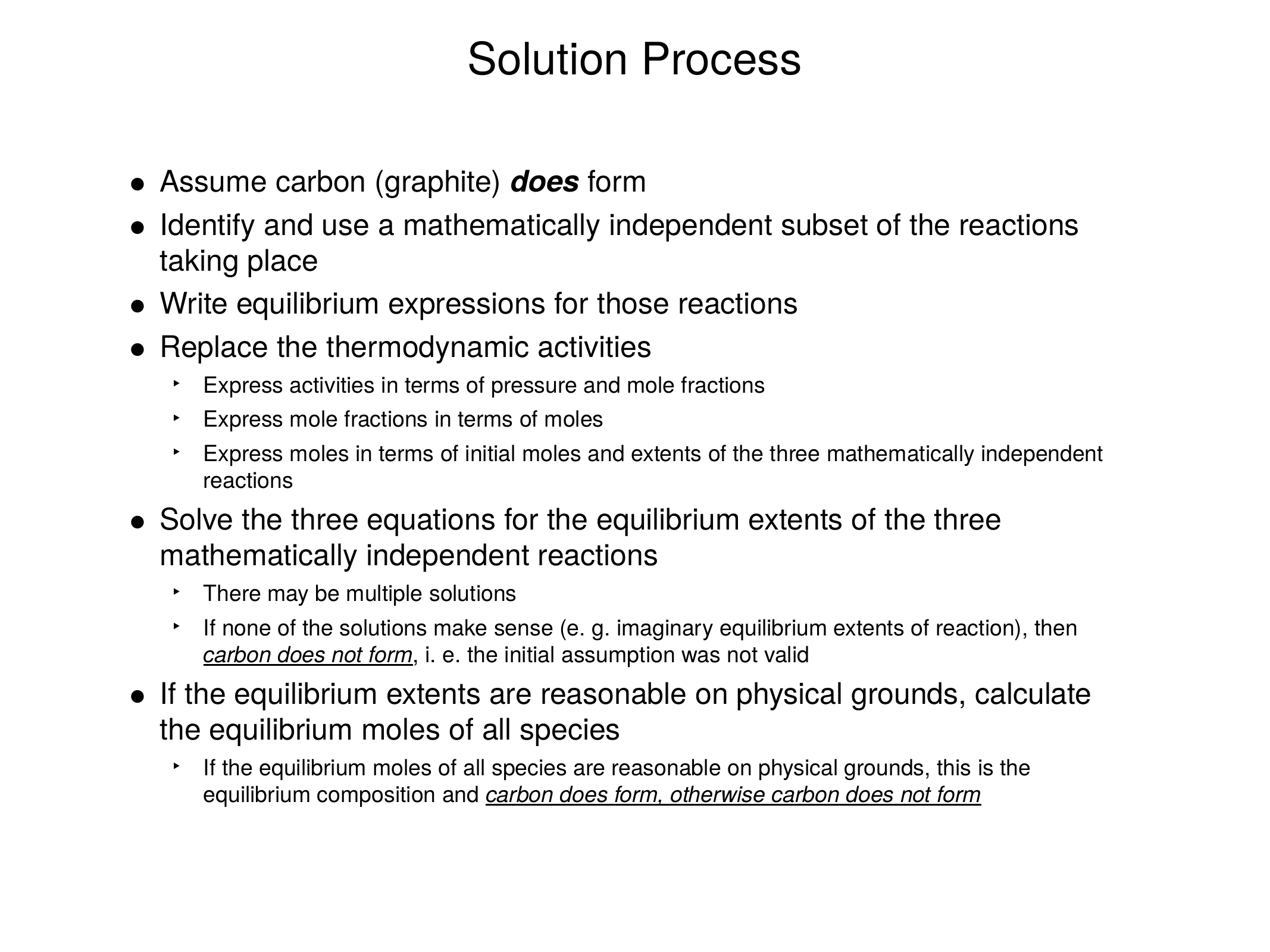

# Solution Process
Assume carbon (graphite) does form
Identify and use a mathematically independent subset of the reactions taking place
Write equilibrium expressions for those reactions
Replace the thermodynamic activities
Express activities in terms of pressure and mole fractions
Express mole fractions in terms of moles
Express moles in terms of initial moles and extents of the three mathematically independent reactions
Solve the three equations for the equilibrium extents of the three mathematically independent reactions
There may be multiple solutions
If none of the solutions make sense (e. g. imaginary equilibrium extents of reaction), then carbon does not form, i. e. the initial assumption was not valid
If the equilibrium extents are reasonable on physical grounds, calculate the equilibrium moles of all species
If the equilibrium moles of all species are reasonable on physical grounds, this is the equilibrium composition and carbon does form, otherwise carbon does not form